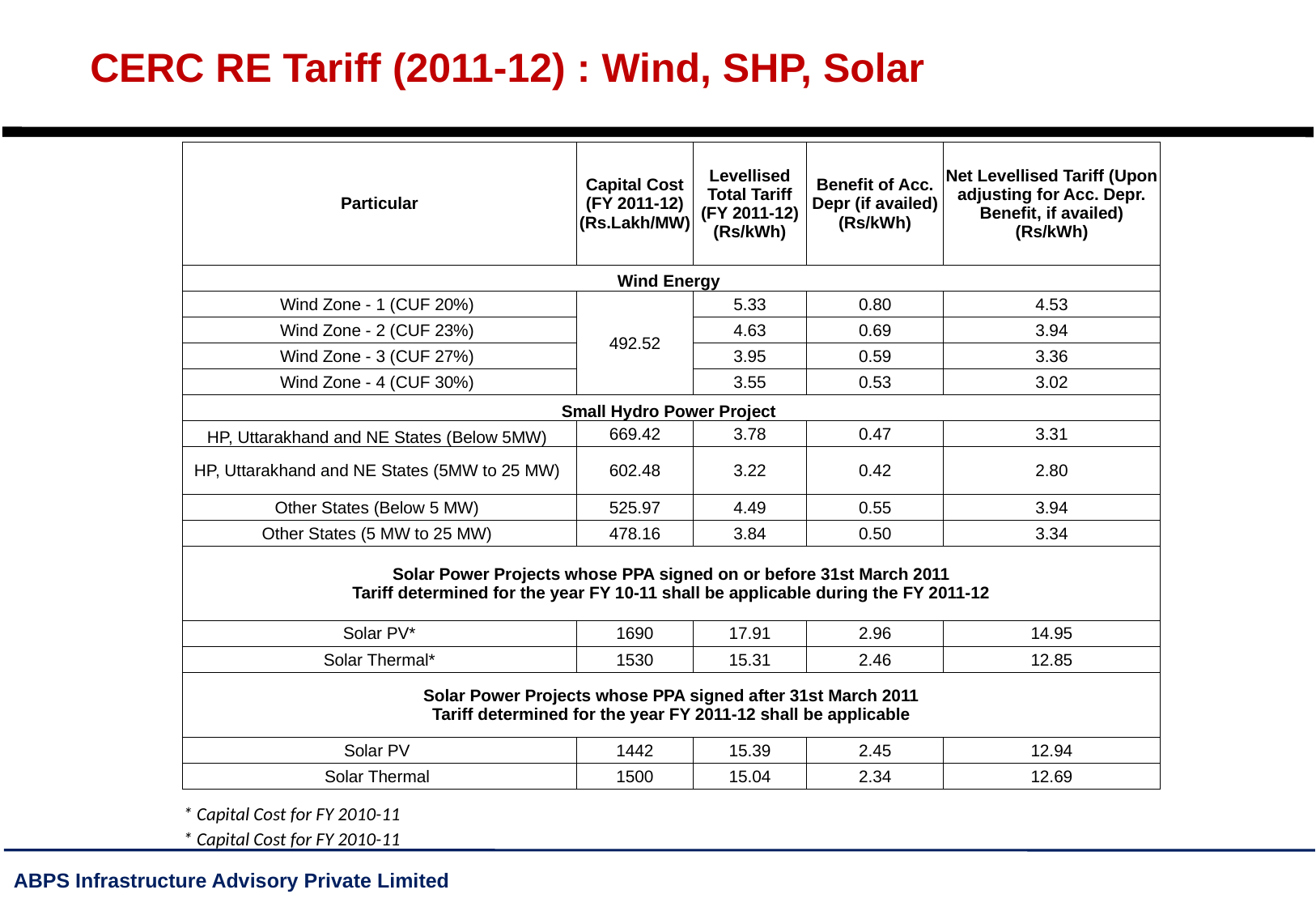

# CERC RE Tariff (2011-12) : Wind, SHP, Solar
| Particular | Capital Cost (FY 2011-12) (Rs.Lakh/MW) | Levellised Total Tariff (FY 2011-12) (Rs/kWh) | Benefit of Acc. Depr (if availed) (Rs/kWh) | Net Levellised Tariff (Upon adjusting for Acc. Depr. Benefit, if availed) (Rs/kWh) |
| --- | --- | --- | --- | --- |
| Wind Energy |  |  |  |  |
| Wind Zone - 1 (CUF 20%) | 492.52 | 5.33 | 0.80 | 4.53 |
| Wind Zone - 2 (CUF 23%) |  | 4.63 | 0.69 | 3.94 |
| Wind Zone - 3 (CUF 27%) |  | 3.95 | 0.59 | 3.36 |
| Wind Zone - 4 (CUF 30%) |  | 3.55 | 0.53 | 3.02 |
| Small Hydro Power Project |  |  |  |  |
| HP, Uttarakhand and NE States (Below 5MW) | 669.42 | 3.78 | 0.47 | 3.31 |
| HP, Uttarakhand and NE States (5MW to 25 MW) | 602.48 | 3.22 | 0.42 | 2.80 |
| Other States (Below 5 MW) | 525.97 | 4.49 | 0.55 | 3.94 |
| Other States (5 MW to 25 MW) | 478.16 | 3.84 | 0.50 | 3.34 |
| Solar Power Projects whose PPA signed on or before 31st March 2011 Tariff determined for the year FY 10‐11 shall be applicable during the FY 2011‐12 |  |  |  |  |
| Solar PV\* | 1690 | 17.91 | 2.96 | 14.95 |
| Solar Thermal\* | 1530 | 15.31 | 2.46 | 12.85 |
| Solar Power Projects whose PPA signed after 31st March 2011 Tariff determined for the year FY 2011‐12 shall be applicable |  |  |  |  |
| Solar PV | 1442 | 15.39 | 2.45 | 12.94 |
| Solar Thermal | 1500 | 15.04 | 2.34 | 12.69 |
| \* Capital Cost for FY 2010-11 |
| --- |
| \* Capital Cost for FY 2010-11 |